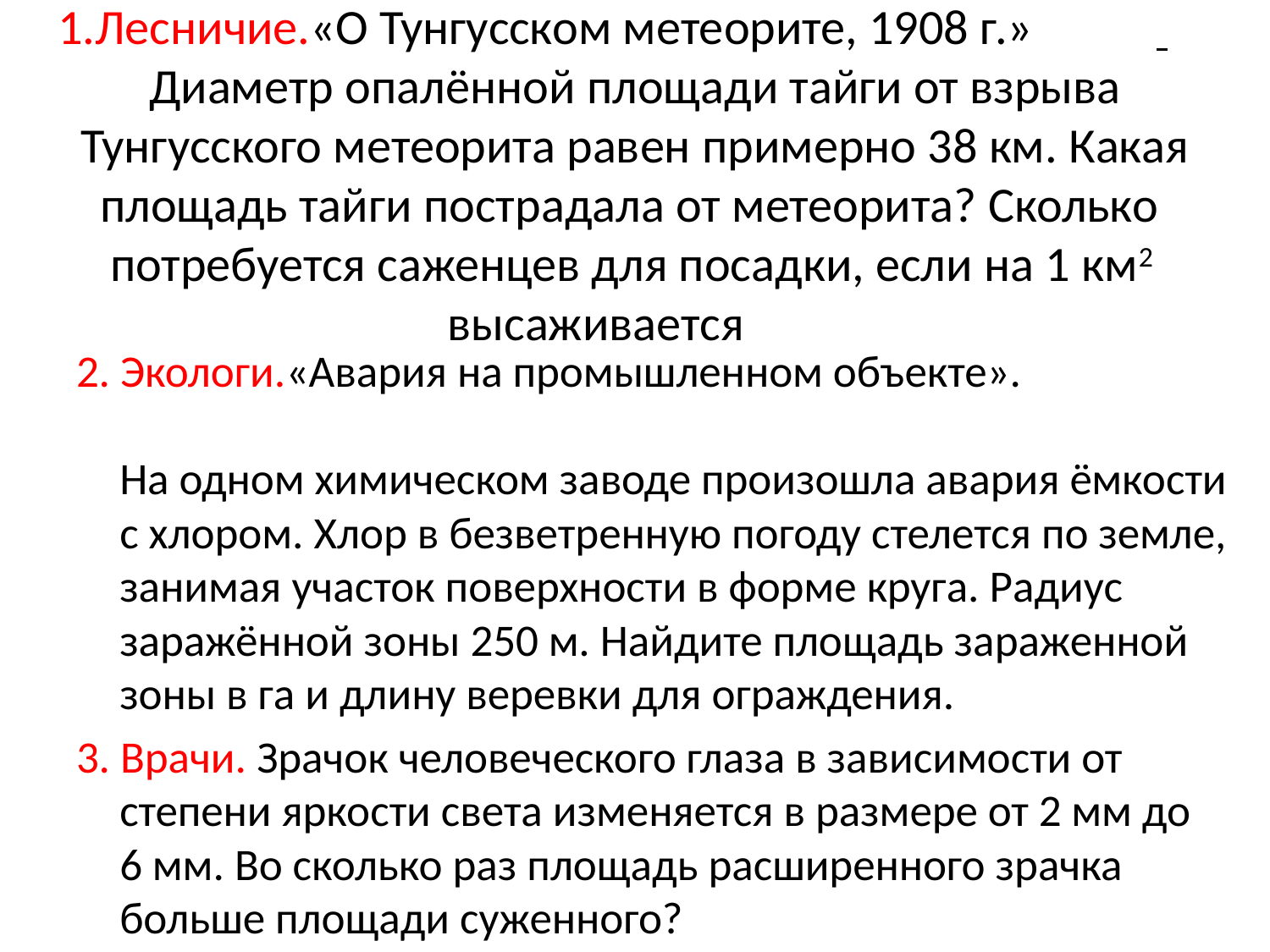

# 1.Лесничие.«О Тунгусском метеорите, 1908 г.» Диаметр опалённой площади тайги от взрыва Тунгусского метеорита равен примерно 38 км. Какая площадь тайги пострадала от метеорита? Сколько потребуется саженцев для посадки, если на 1 км2  высаживается
2. Экологи.«Авария на промышленном объекте».
На одном химическом заводе произошла авария ёмкости с хлором. Хлор в безветренную погоду стелется по земле, занимая участок поверхности в форме круга. Радиус заражённой зоны 250 м. Найдите площадь зараженной зоны в га и длину веревки для ограждения.
3. Врачи. Зрачок человеческого глаза в зависимости от степени яркости света изменяется в размере от 2 мм до  6 мм. Во сколько раз площадь расширенного зрачка больше площади суженного?